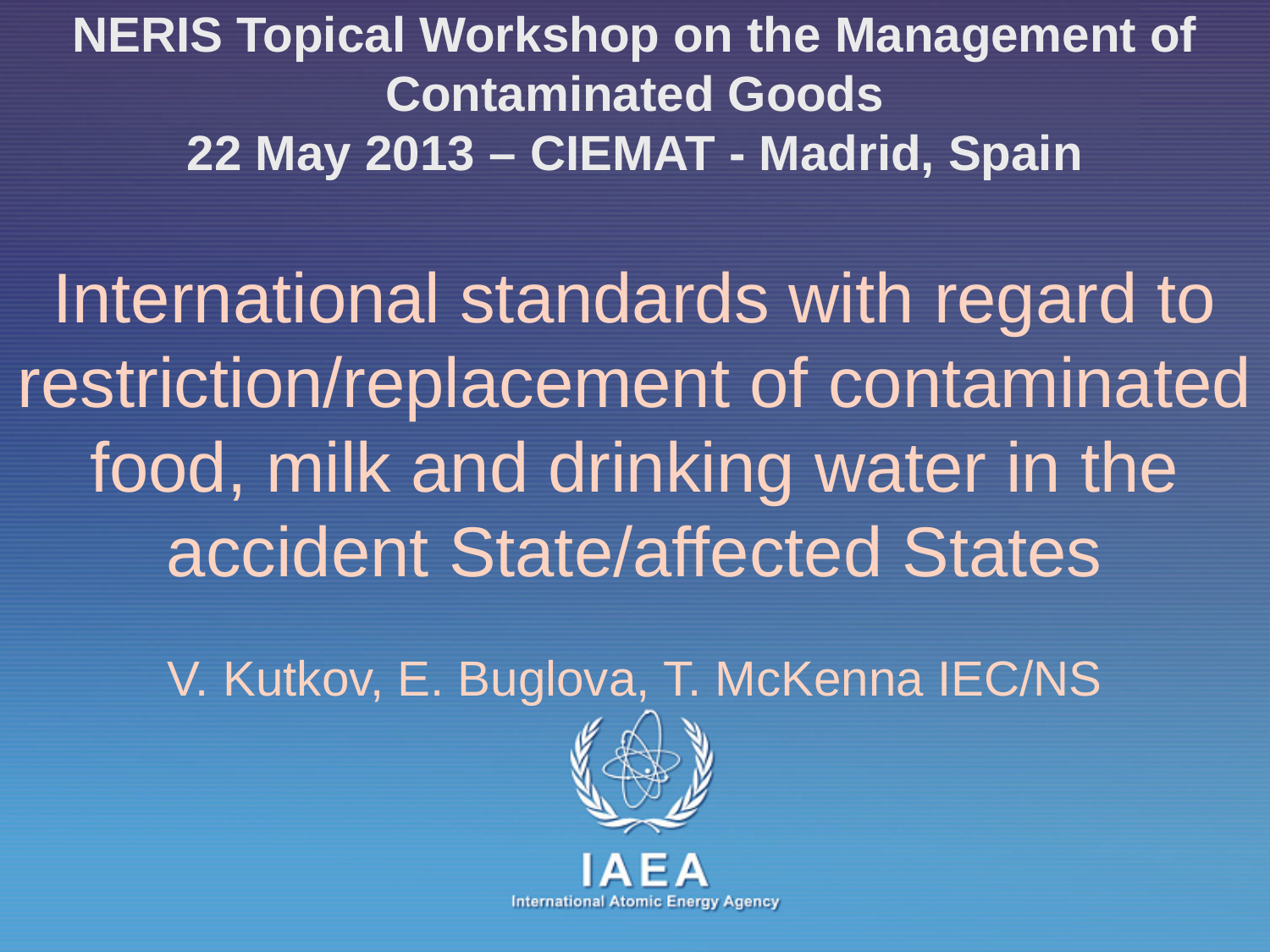

# NERIS Topical Workshop on the Management of Contaminated Goods 22 May 2013 – CIEMAT - Madrid, Spain
International standards with regard to restriction/replacement of contaminated food, milk and drinking water in the accident State/affected States
V. Kutkov, E. Buglova, T. McKenna IEC/NS